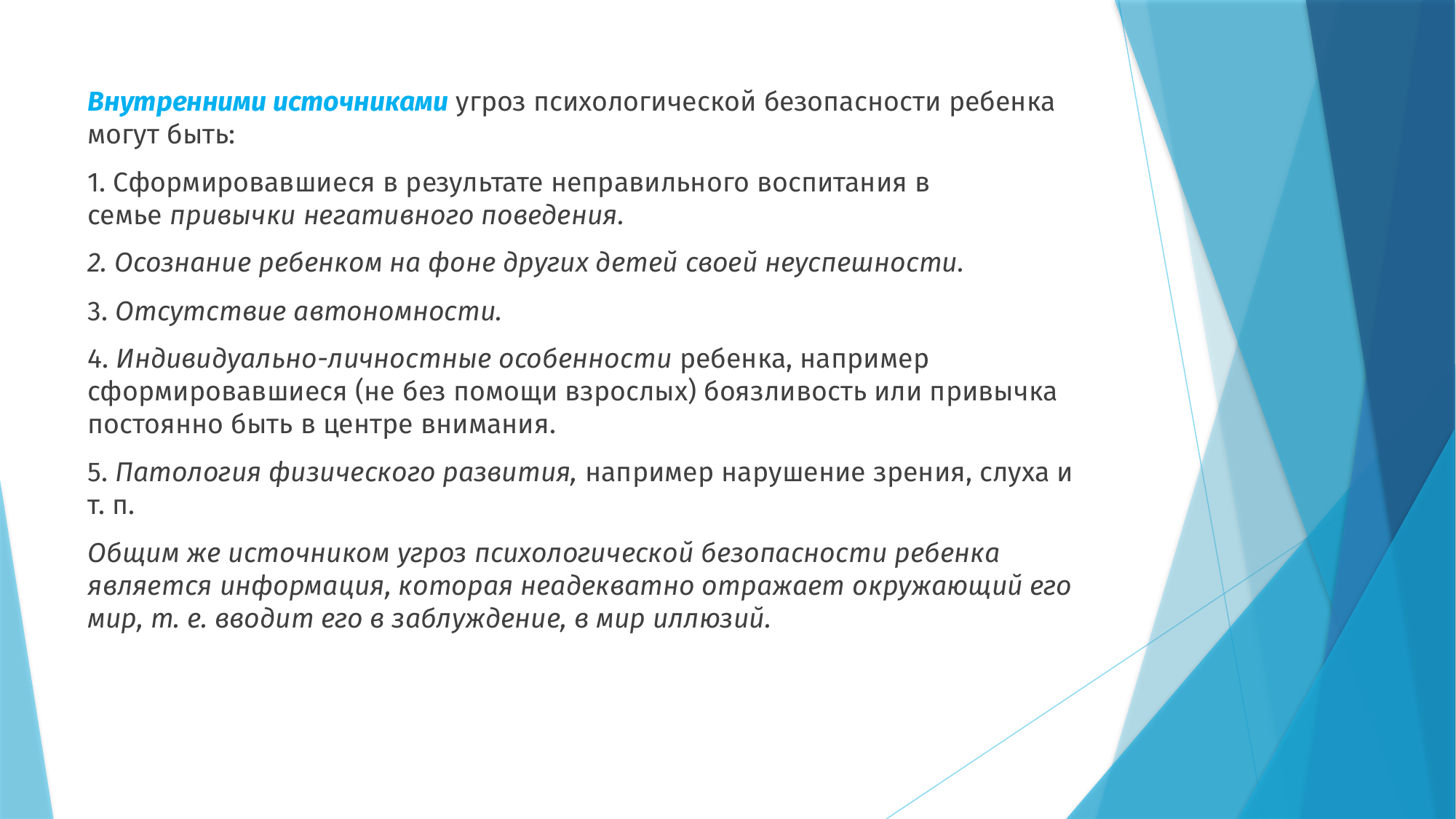

Внутренними источниками угроз психологической безопасности ребенка могут быть:
1. Сформировавшиеся в результате неправильного воспитания в семье привычки негативного поведения.
2. Осознание ребенком на фоне других детей своей неуспешности.
3. Отсутствие автономности.
4. Индивидуально-личностные особенности ребенка, например сформировавшиеся (не без помощи взрослых) боязливость или привычка постоянно быть в центре внимания.
5. Патология физического развития, например нарушение зрения, слуха и т. п.
Общим же источником угроз психологической безопасности ребенка является информация, которая неадекватно отражает окружающий его мир, т. е. вводит его в заблуждение, в мир иллюзий.